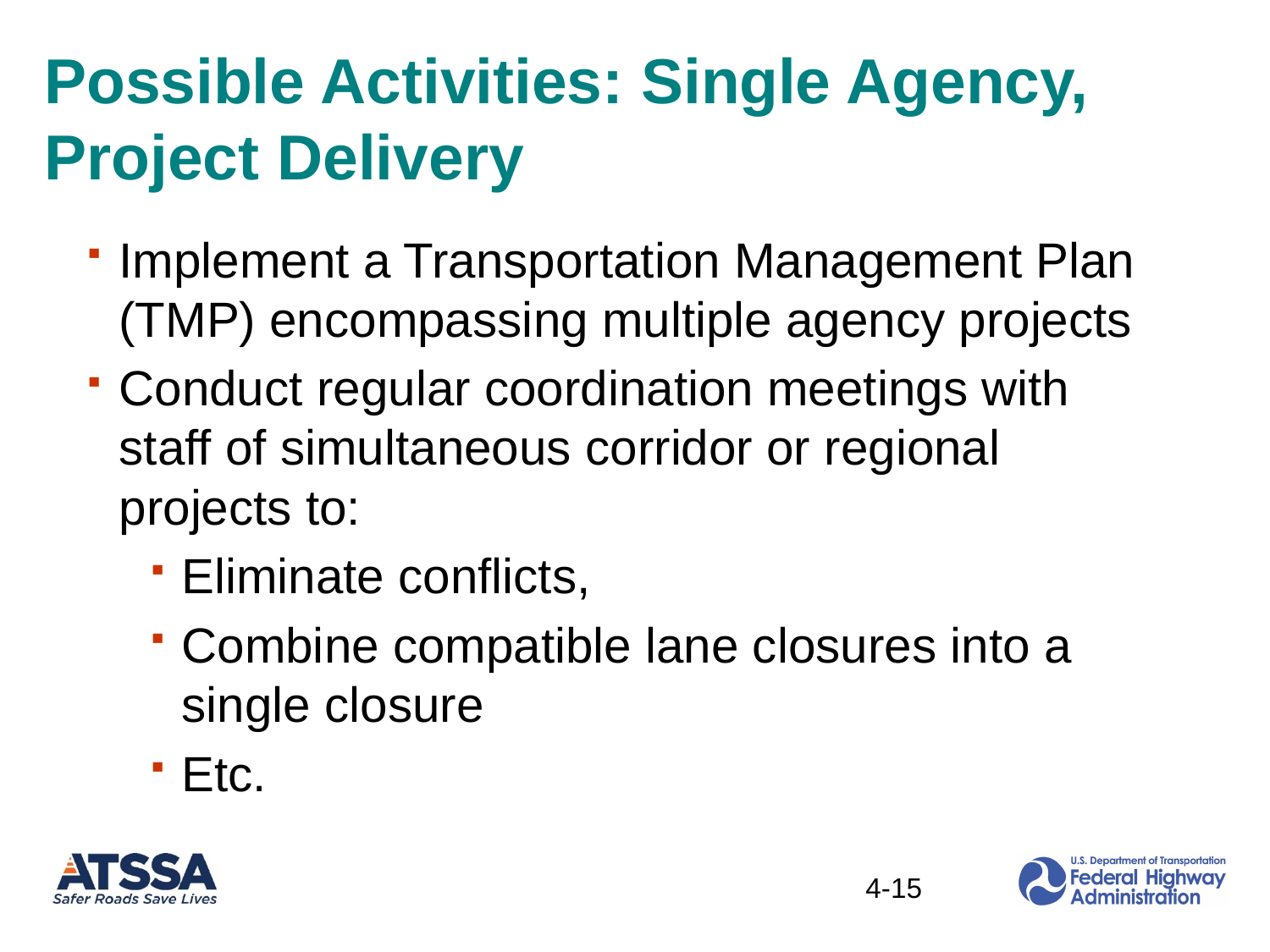

# Possible Activities: Single Agency, Project Delivery
Implement a Transportation Management Plan (TMP) encompassing multiple agency projects
Conduct regular coordination meetings with staff of simultaneous corridor or regional projects to:
Eliminate conflicts,
Combine compatible lane closures into a single closure
Etc.